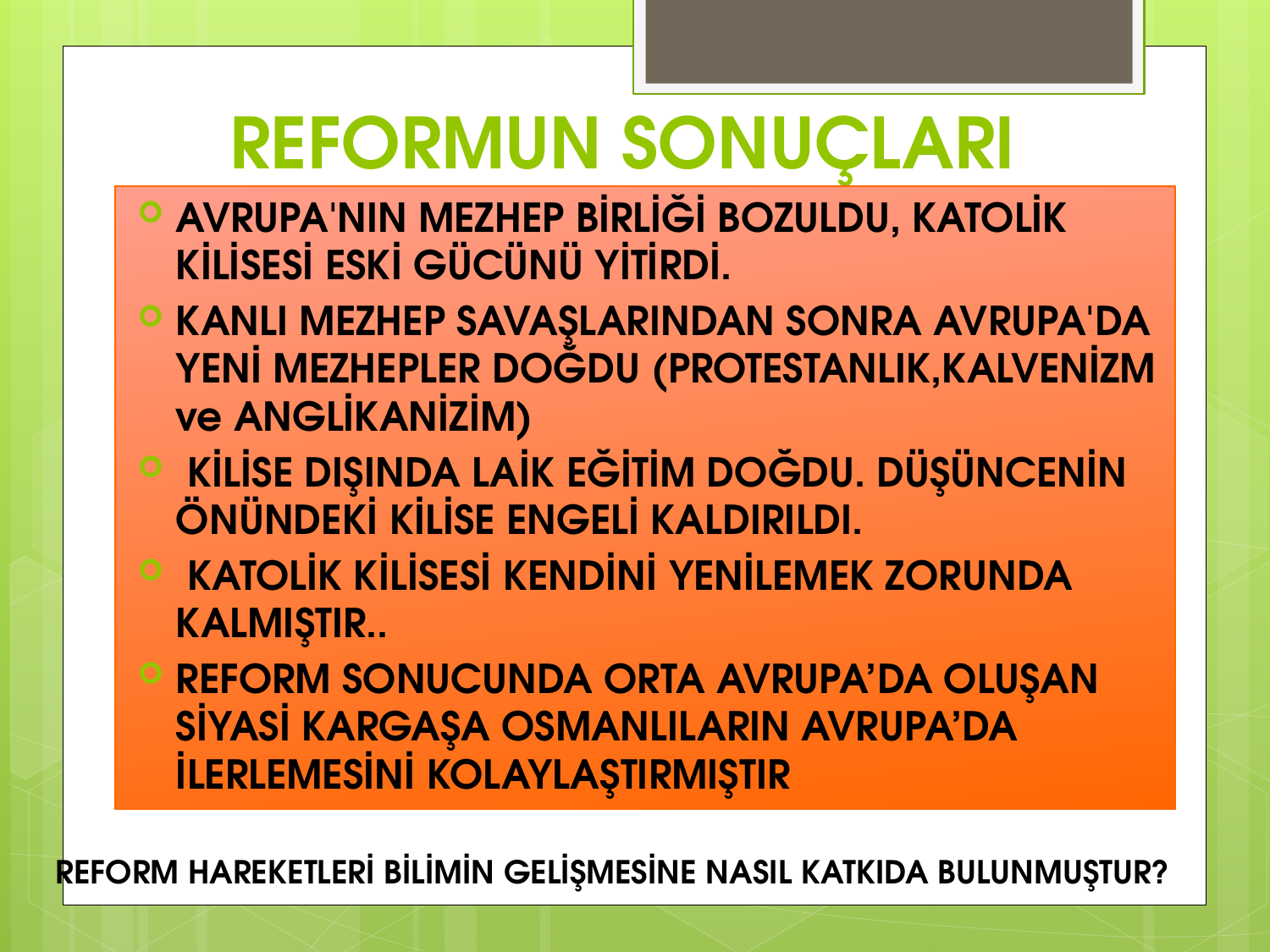

# REFORMUN SONUÇLARI
AVRUPA'NIN MEZHEP BİRLİĞİ BOZULDU, KATOLİK KİLİSESİ ESKİ GÜCÜNÜ YİTİRDİ.
KANLI MEZHEP SAVAŞLARINDAN SONRA AVRUPA'DA YENİ MEZHEPLER DOĞDU (PROTESTANLIK,KALVENİZM ve ANGLİKANİZİM)
 KİLİSE DIŞINDA LAİK EĞİTİM DOĞDU. DÜŞÜNCENİN ÖNÜNDEKİ KİLİSE ENGELİ KALDIRILDI.
 KATOLİK KİLİSESİ KENDİNİ YENİLEMEK ZORUNDA KALMIŞTIR..
REFORM SONUCUNDA ORTA AVRUPA’DA OLUŞAN SİYASİ KARGAŞA OSMANLILARIN AVRUPA’DA İLERLEMESİNİ KOLAYLAŞTIRMIŞTIR

REFORM HAREKETLERİ BİLİMİN GELİŞMESİNE NASIL KATKIDA BULUNMUŞTUR?